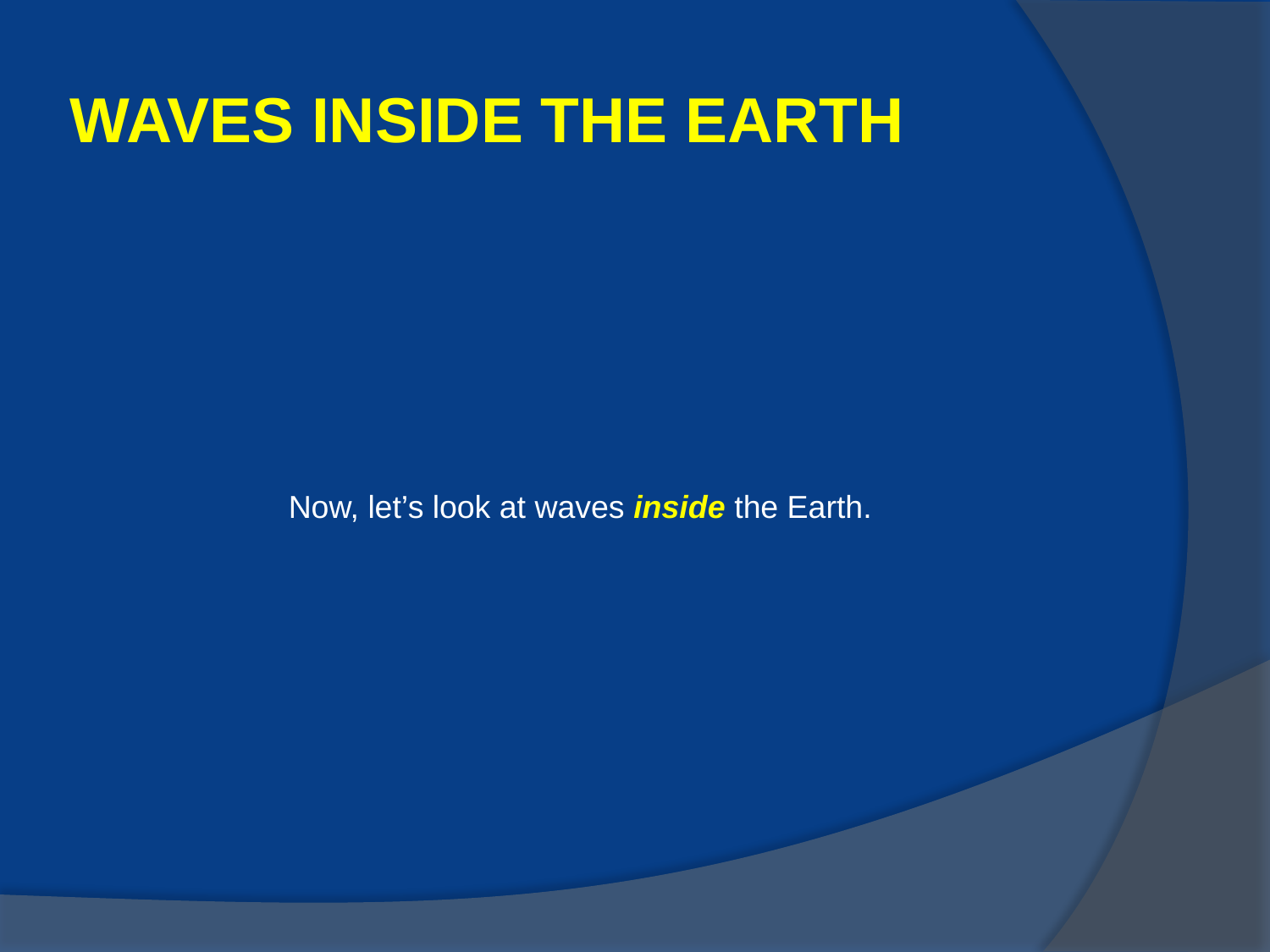

# WAVES INSIDE THE EARTH
Now, let’s look at waves inside the Earth.